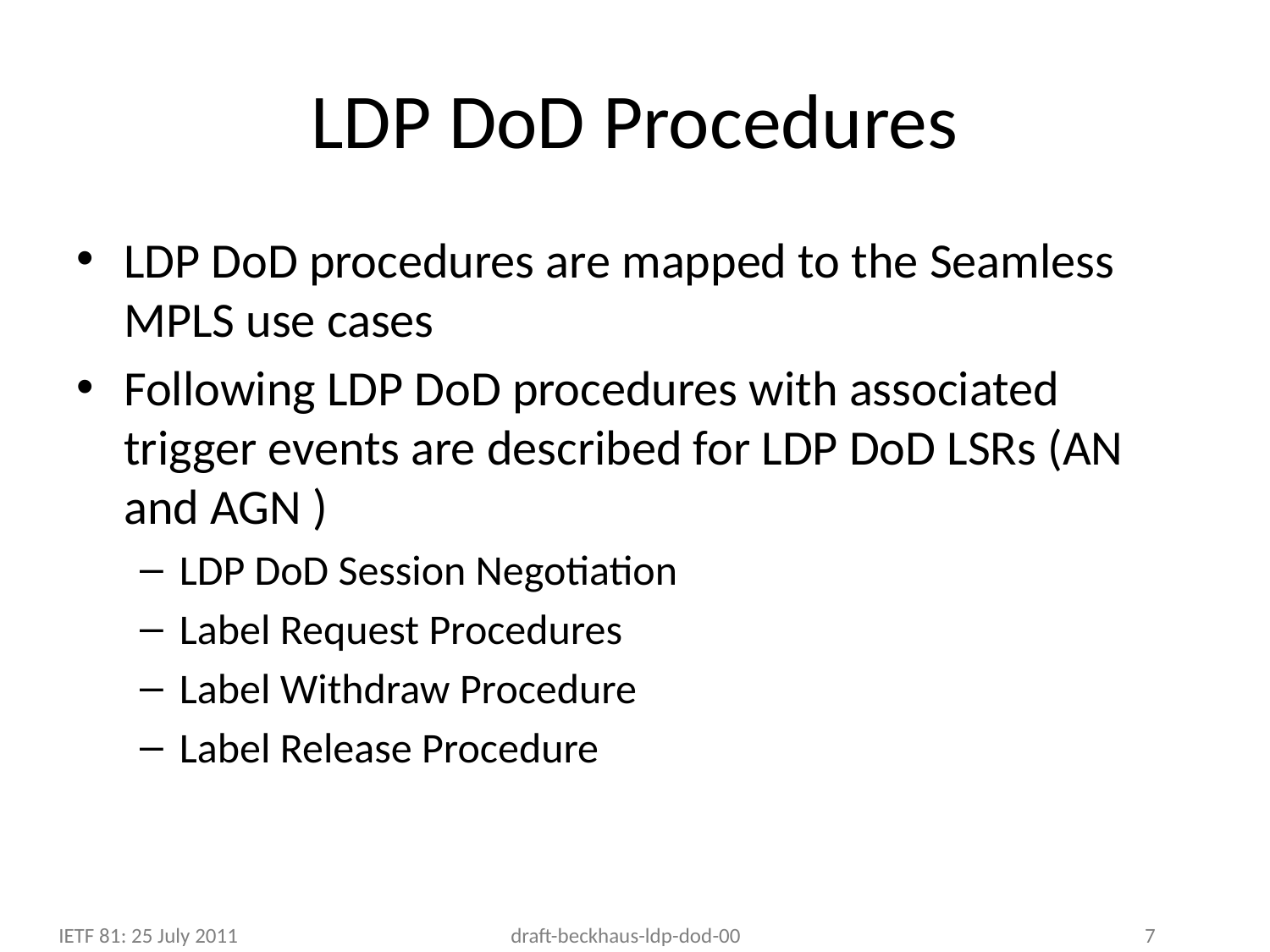

# LDP DoD Procedures
LDP DoD procedures are mapped to the Seamless MPLS use cases
Following LDP DoD procedures with associated trigger events are described for LDP DoD LSRs (AN and AGN )
LDP DoD Session Negotiation
Label Request Procedures
Label Withdraw Procedure
Label Release Procedure